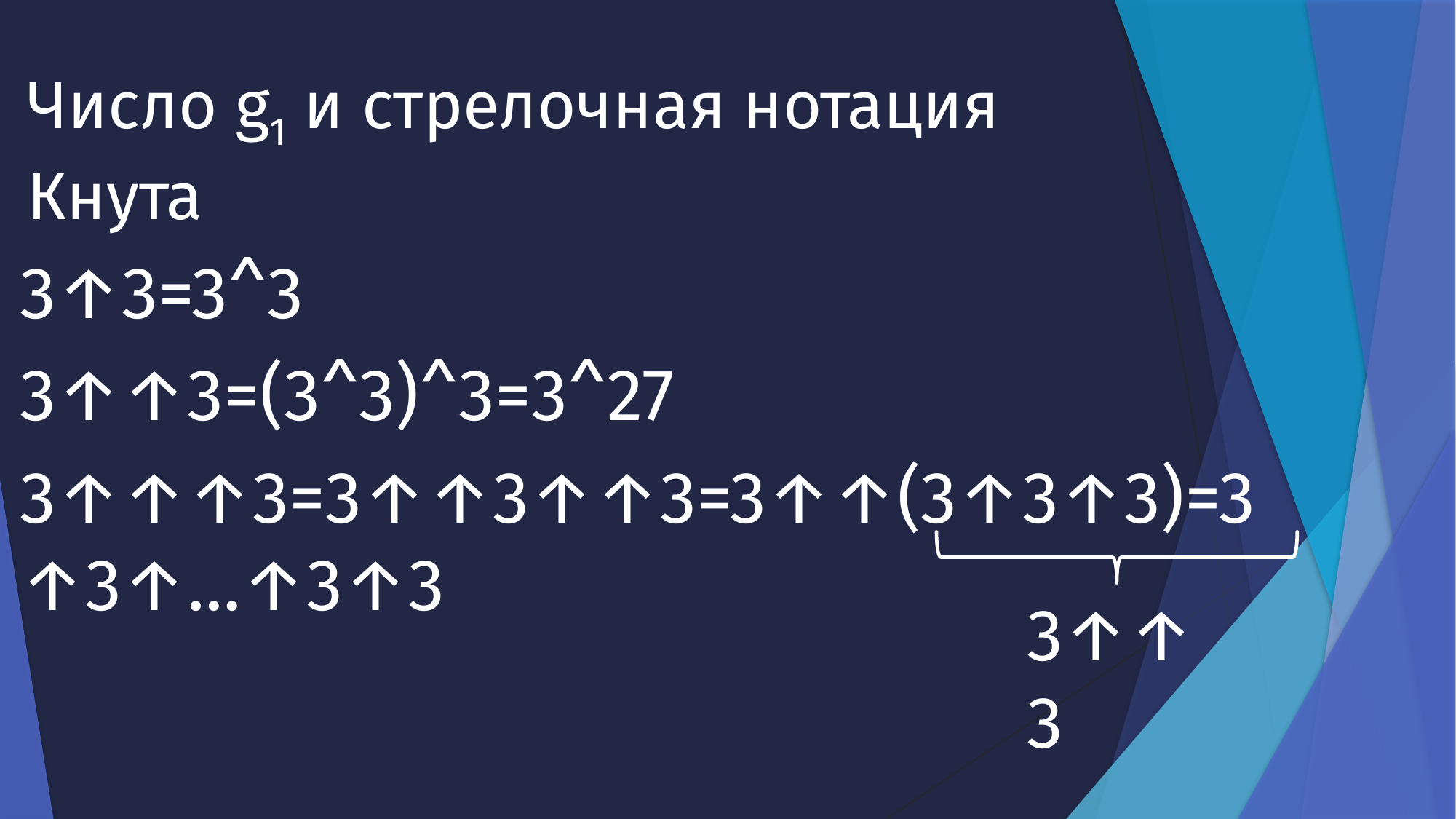

# Число g1 и стрелочная нотация Кнута
3↑3=3^3
3↑↑3=(3^3)^3=3^27
3↑↑↑3=3↑↑3↑↑3=3↑↑(3↑3↑3)=3↑3↑…↑3↑3

3↑↑3